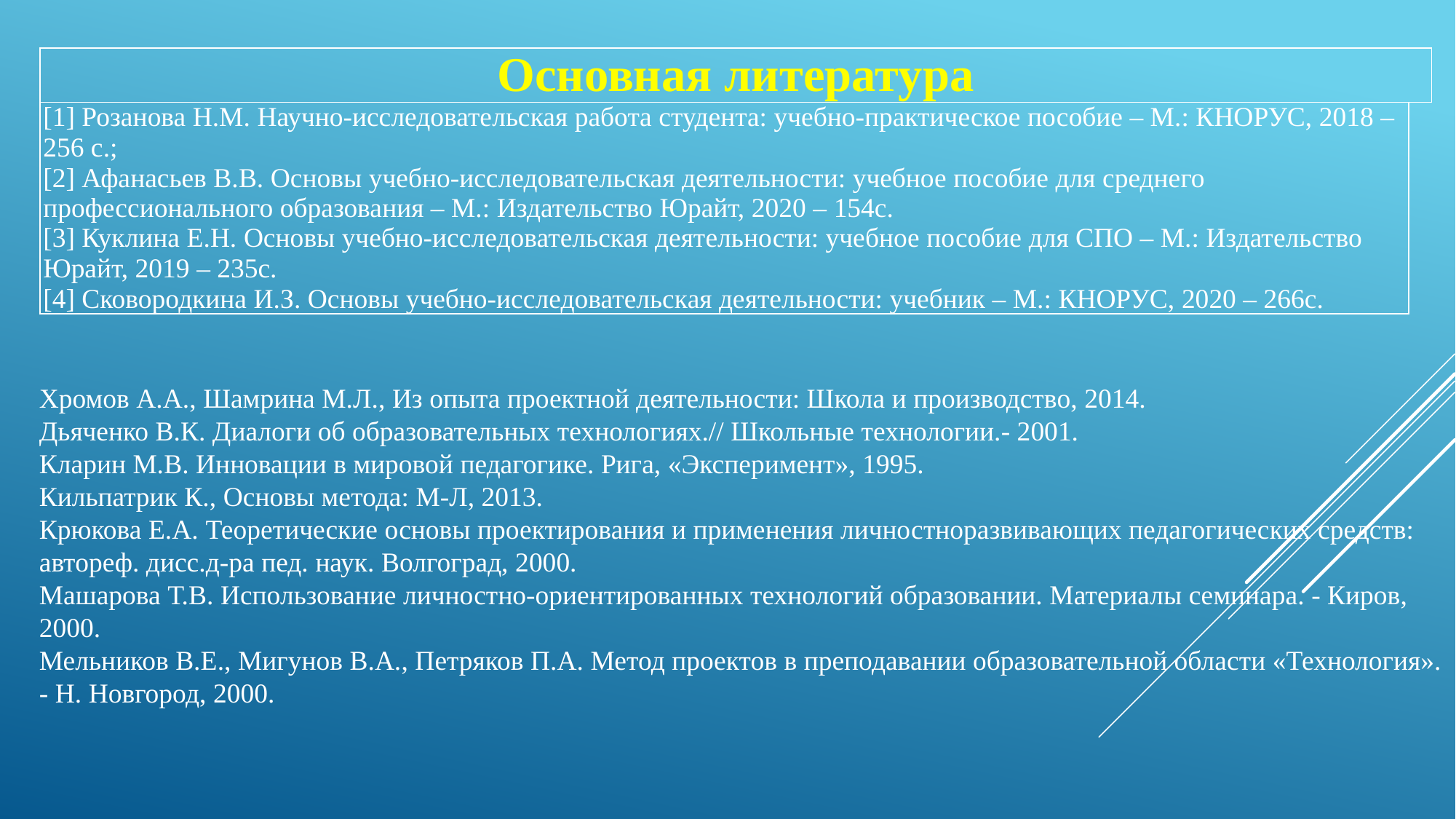

| Основная литература |  |
| --- | --- |
| [1] Розанова Н.М. Научно-исследовательская работа студента: учебно-практическое пособие – М.: КНОРУС, 2018 – 256 с.; [2] Афанасьев В.В. Основы учебно-исследовательская деятельности: учебное пособие для среднего профессионального образования – М.: Издательство Юрайт, 2020 – 154с. [3] Куклина Е.Н. Основы учебно-исследовательская деятельности: учебное пособие для СПО – М.: Издательство Юрайт, 2019 – 235с. [4] Сковородкина И.З. Основы учебно-исследовательская деятельности: учебник – М.: КНОРУС, 2020 – 266с. |  |
Хромов А.А., Шамрина М.Л., Из опыта проектной деятельности: Школа и производство, 2014.
Дьяченко В.К. Диалоги об образовательных технологиях.// Школьные технологии.- 2001.
Кларин М.В. Инновации в мировой педагогике. Рига, «Эксперимент», 1995.
Кильпатрик К., Основы метода: М-Л, 2013.
Крюкова Е.А. Теоретические основы проектирования и применения личностноразвивающих педагогических средств: автореф. дисс.д-ра пед. наук. Волгоград, 2000.
Машарова Т.В. Использование личностно-ориентированных технологий образовании. Материалы семинара. - Киров, 2000.
Мельников В.Е., Мигунов В.А., Петряков П.А. Метод проектов в преподавании образовательной области «Технология». - Н. Новгород, 2000.